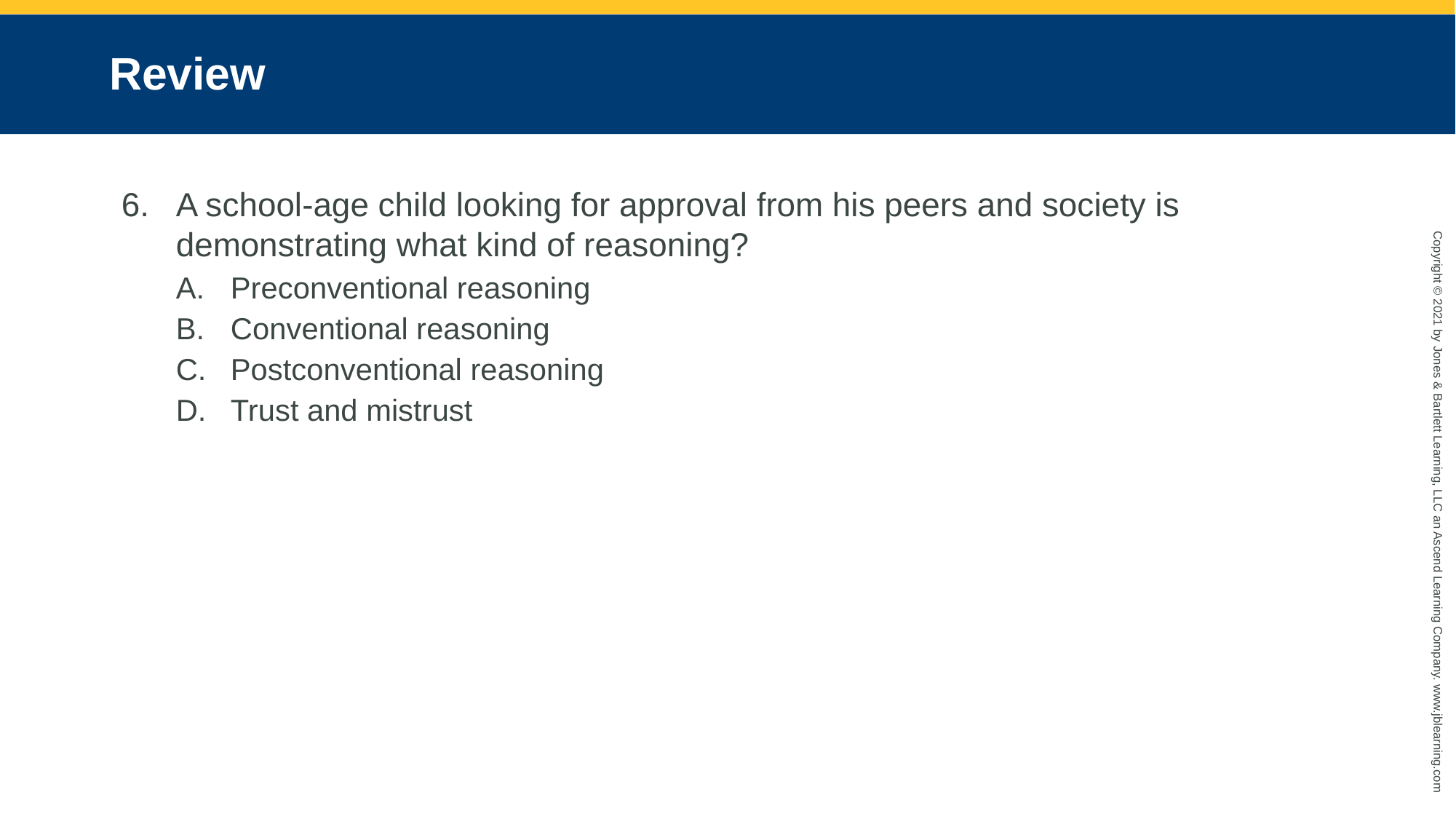

# Review
A school-age child looking for approval from his peers and society is demonstrating what kind of reasoning?
Preconventional reasoning
Conventional reasoning
Postconventional reasoning
Trust and mistrust